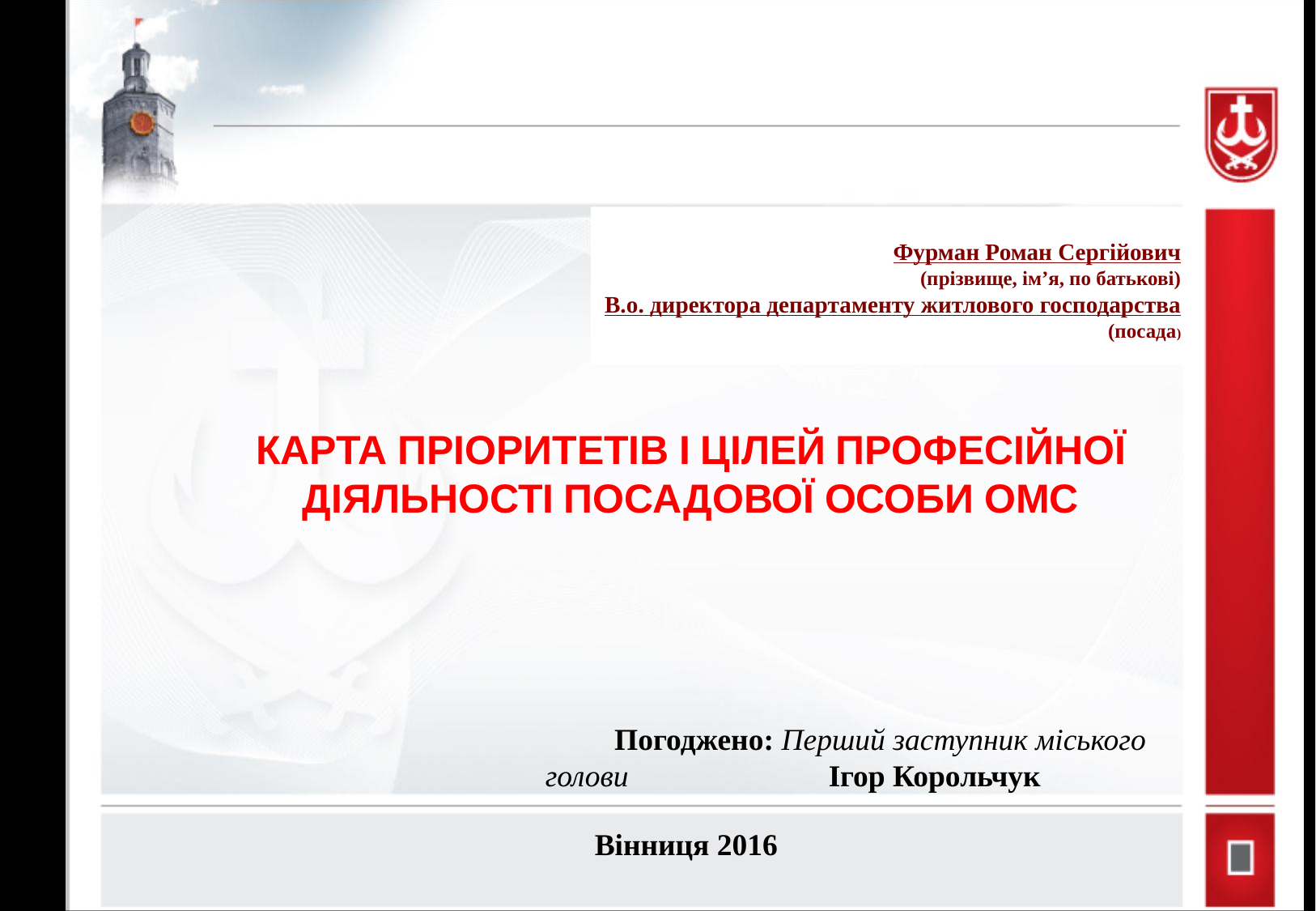

Фурман Роман Сергійович
(прізвище, ім’я, по батькові)
В.о. директора департаменту житлового господарства
(посада)

КАРТА ПРІОРИТЕТІВ І ЦІЛЕЙ ПРОФЕСІЙНОЇ ДІЯЛЬНОСТІ ПОСАДОВОЇ ОСОБИ ОМС
         Погоджено: Перший заступник міського голови                          Ігор Корольчук
Вінниця 2016